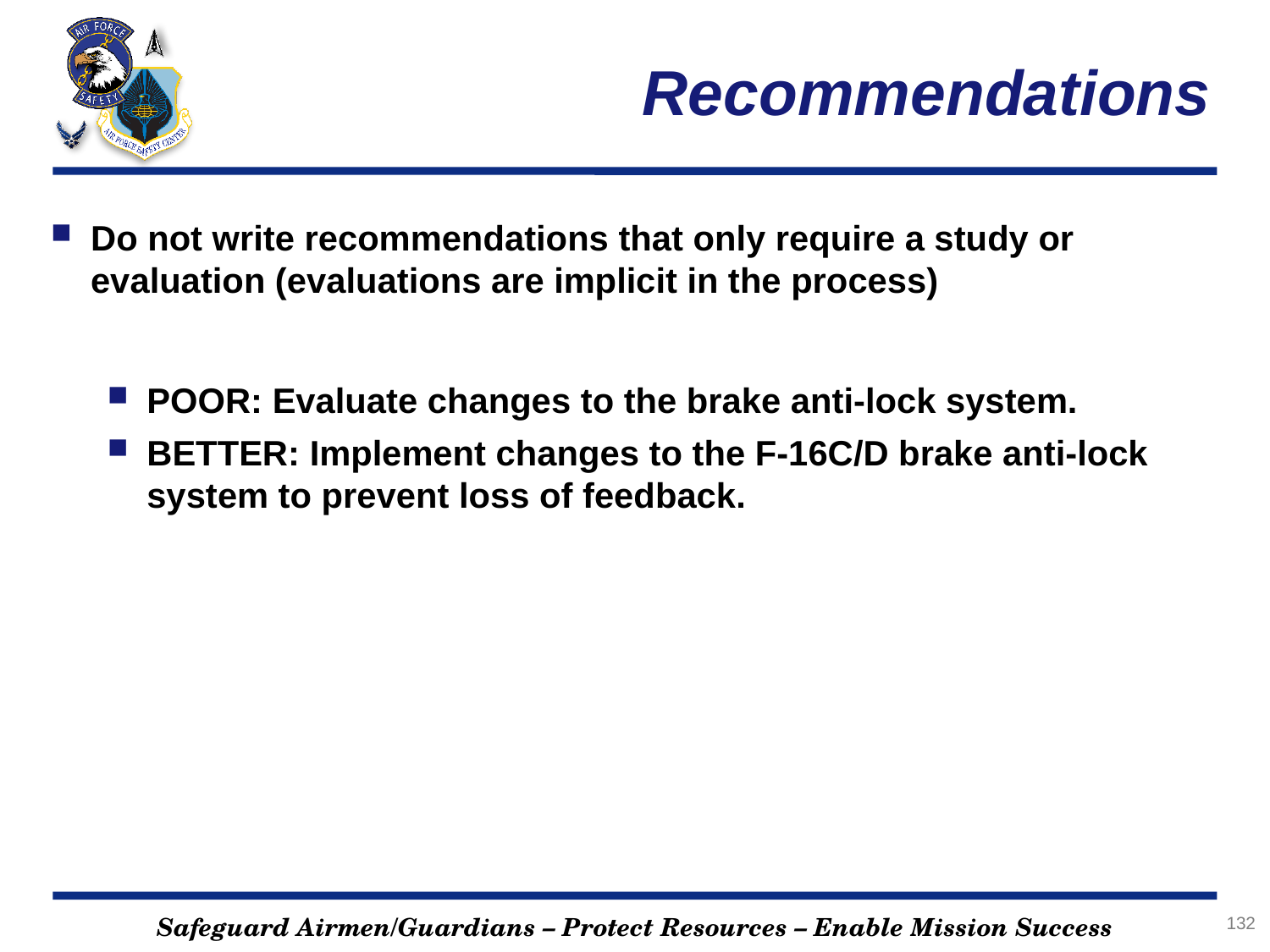

# Recommendations
Do not write recommendations that only require a study or evaluation (evaluations are implicit in the process)

POOR: Evaluate changes to the brake anti-lock system.
BETTER: Implement changes to the F-16C/D brake anti-lock system to prevent loss of feedback.

132